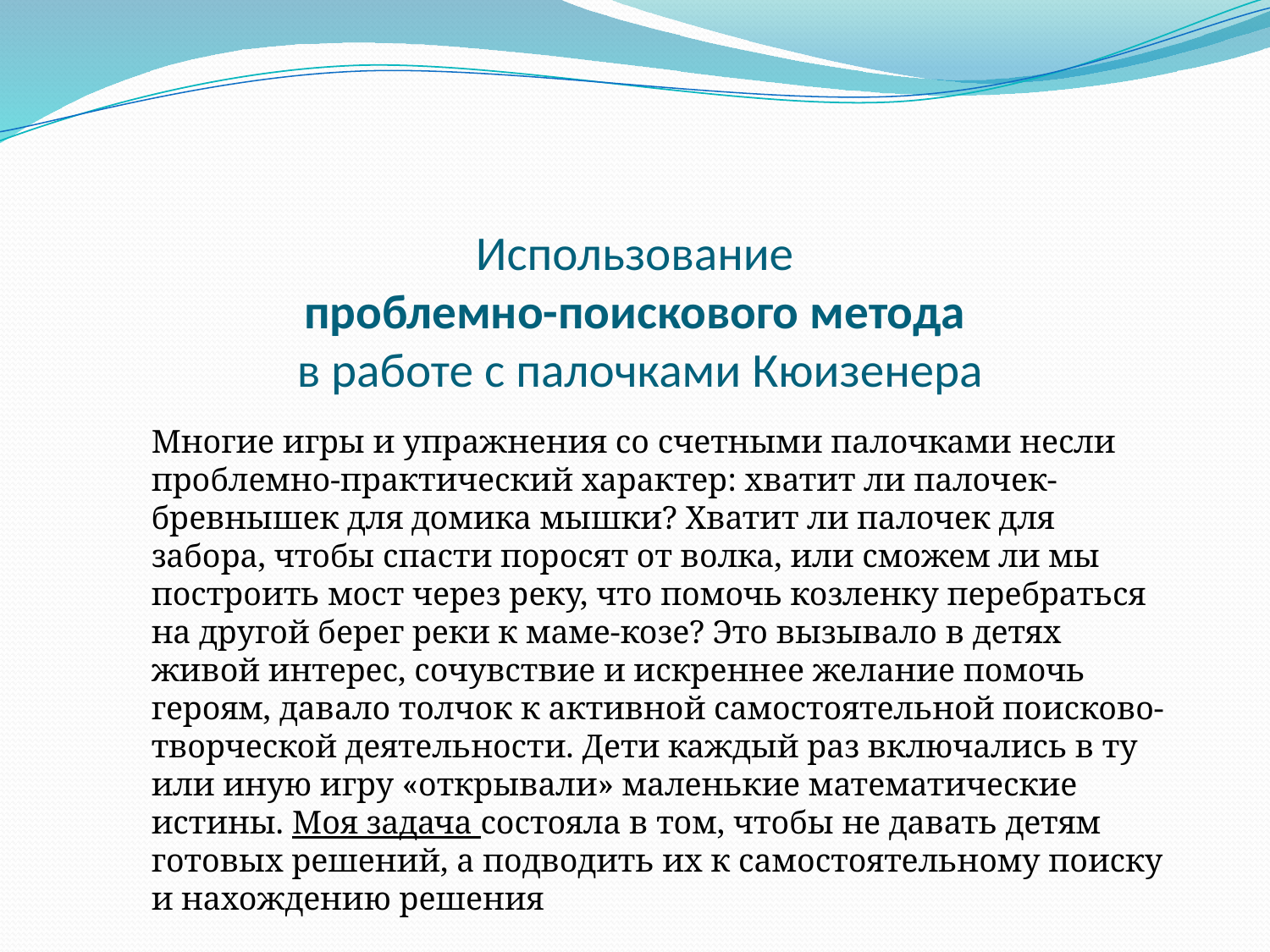

# Использование проблемно-поискового метода в работе с палочками Кюизенера

Многие игры и упражнения со счетными палочками несли проблемно-практический характер: хватит ли палочек-бревнышек для домика мышки? Хватит ли палочек для забора, чтобы спасти поросят от волка, или сможем ли мы построить мост через реку, что помочь козленку перебраться на другой берег реки к маме-козе? Это вызывало в детях живой интерес, сочувствие и искреннее желание помочь героям, давало толчок к активной самостоятельной поисково-творческой деятельности. Дети каждый раз включались в ту или иную игру «открывали» маленькие математические истины. Моя задача состояла в том, чтобы не давать детям готовых решений, а подводить их к самостоятельному поиску и нахождению решения